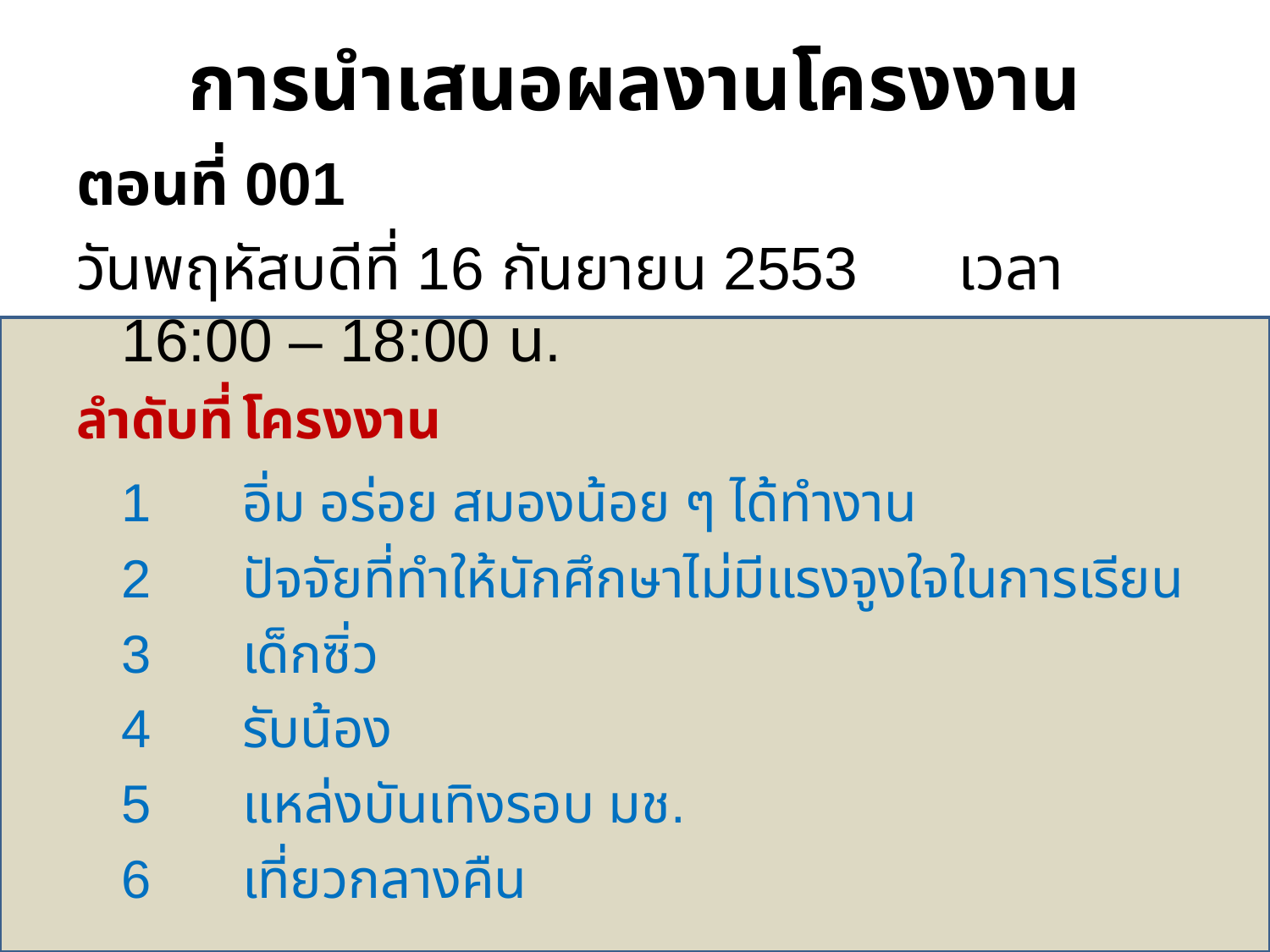

# การนำเสนอผลงานโครงงาน
ตอนที่ 001
วันพฤหัสบดีที่ 16 กันยายน 2553      เวลา 16:00 – 18:00 น.
ลำดับที่		โครงงาน
	1	อิ่ม อร่อย สมองน้อย ๆ ได้ทำงาน
	2	ปัจจัยที่ทำให้นักศึกษาไม่มีแรงจูงใจในการเรียน
	3	เด็กซิ่ว
	4	รับน้อง
	5	แหล่งบันเทิงรอบ มช.
	6	เที่ยวกลางคืน